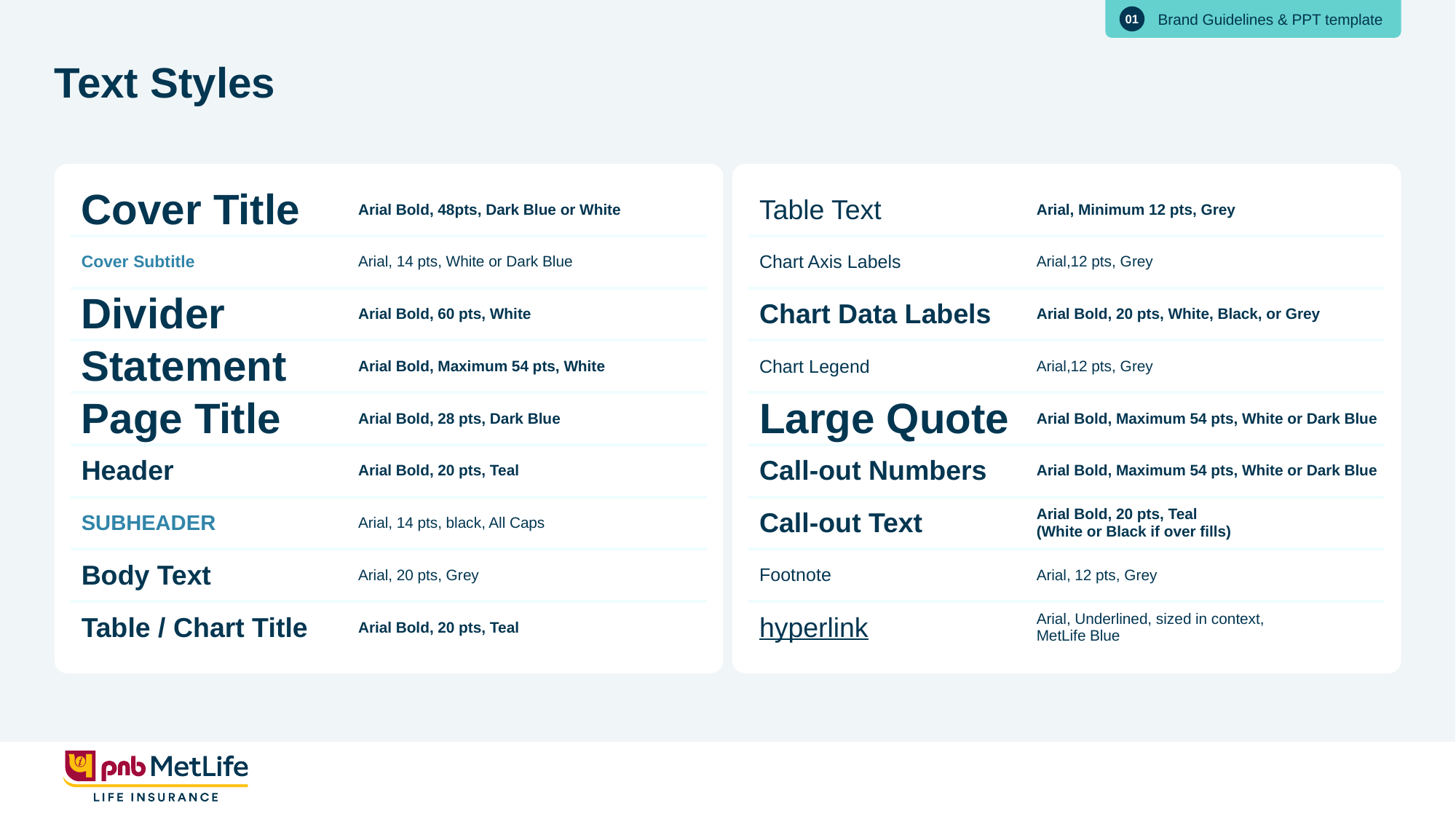

01
Brand Guidelines & PPT template
# Text Styles

| Cover Title | Arial Bold, 48pts, Dark Blue or White |
| --- | --- |
| Cover Subtitle | Arial, 14 pts, White or Dark Blue |
| Divider | Arial Bold, 60 pts, White |
| Statement | Arial Bold, Maximum 54 pts, White |
| Page Title | Arial Bold, 28 pts, Dark Blue |
| Header | Arial Bold, 20 pts, Teal |
| SUBHEADER | Arial, 14 pts, black, All Caps |
| Body Text | Arial, 20 pts, Grey |
| Table / Chart Title | Arial Bold, 20 pts, Teal |
| Table Text | Arial, Minimum 12 pts, Grey |
| --- | --- |
| Chart Axis Labels | Arial,12 pts, Grey |
| Chart Data Labels | Arial Bold, 20 pts, White, Black, or Grey |
| Chart Legend | Arial,12 pts, Grey |
| Large Quote | Arial Bold, Maximum 54 pts, White or Dark Blue |
| Call-out Numbers | Arial Bold, Maximum 54 pts, White or Dark Blue |
| Call-out Text | Arial Bold, 20 pts, Teal (White or Black if over fills) |
| Footnote | Arial, 12 pts, Grey |
| hyperlink | Arial, Underlined, sized in context, MetLife Blue |